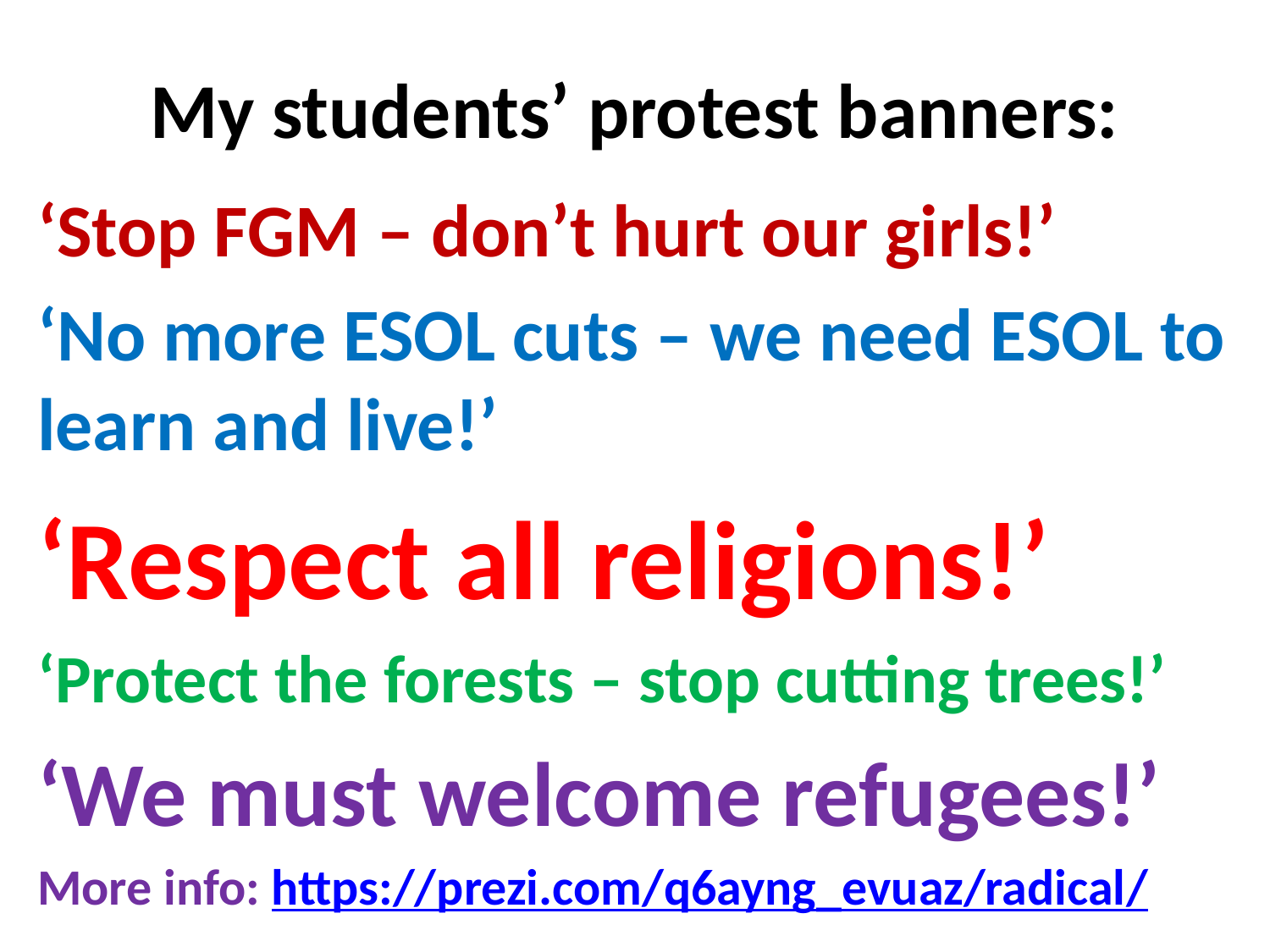

# My students’ protest banners:
‘Stop FGM – don’t hurt our girls!’
‘No more ESOL cuts – we need ESOL to learn and live!’
‘Respect all religions!’
‘Protect the forests – stop cutting trees!’
‘We must welcome refugees!’
More info: https://prezi.com/q6ayng_evuaz/radical/